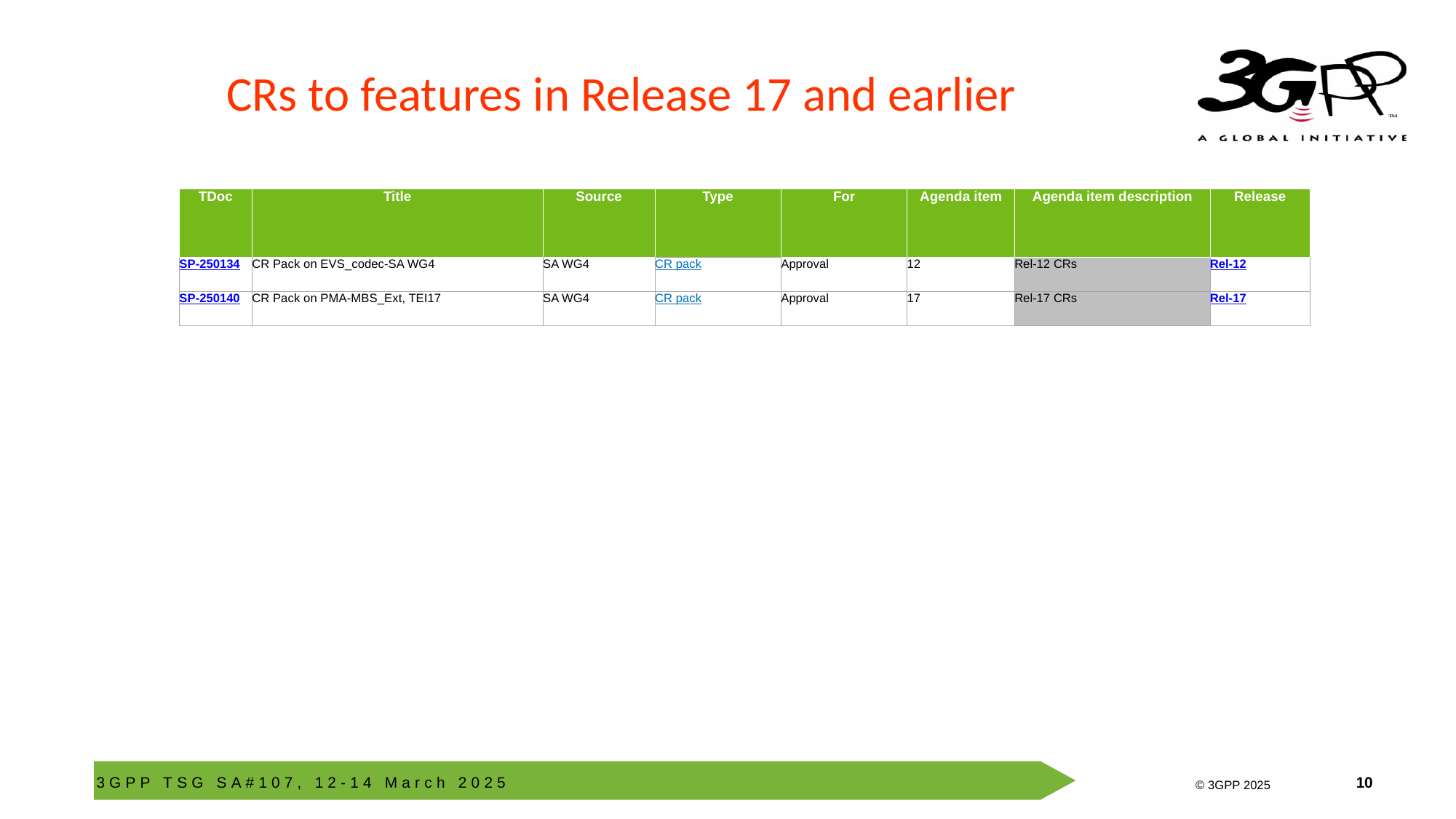

# CRs to features in Release 17 and earlier

| TDoc | Title | Source | Type | For | Agenda item | Agenda item description | Release |
| --- | --- | --- | --- | --- | --- | --- | --- |
| SP-250134 | CR Pack on EVS\_codec-SA WG4 | SA WG4 | CR pack | Approval | 12 | Rel-12 CRs | Rel-12 |
| SP-250140 | CR Pack on PMA-MBS\_Ext, TEI17 | SA WG4 | CR pack | Approval | 17 | Rel-17 CRs | Rel-17 |